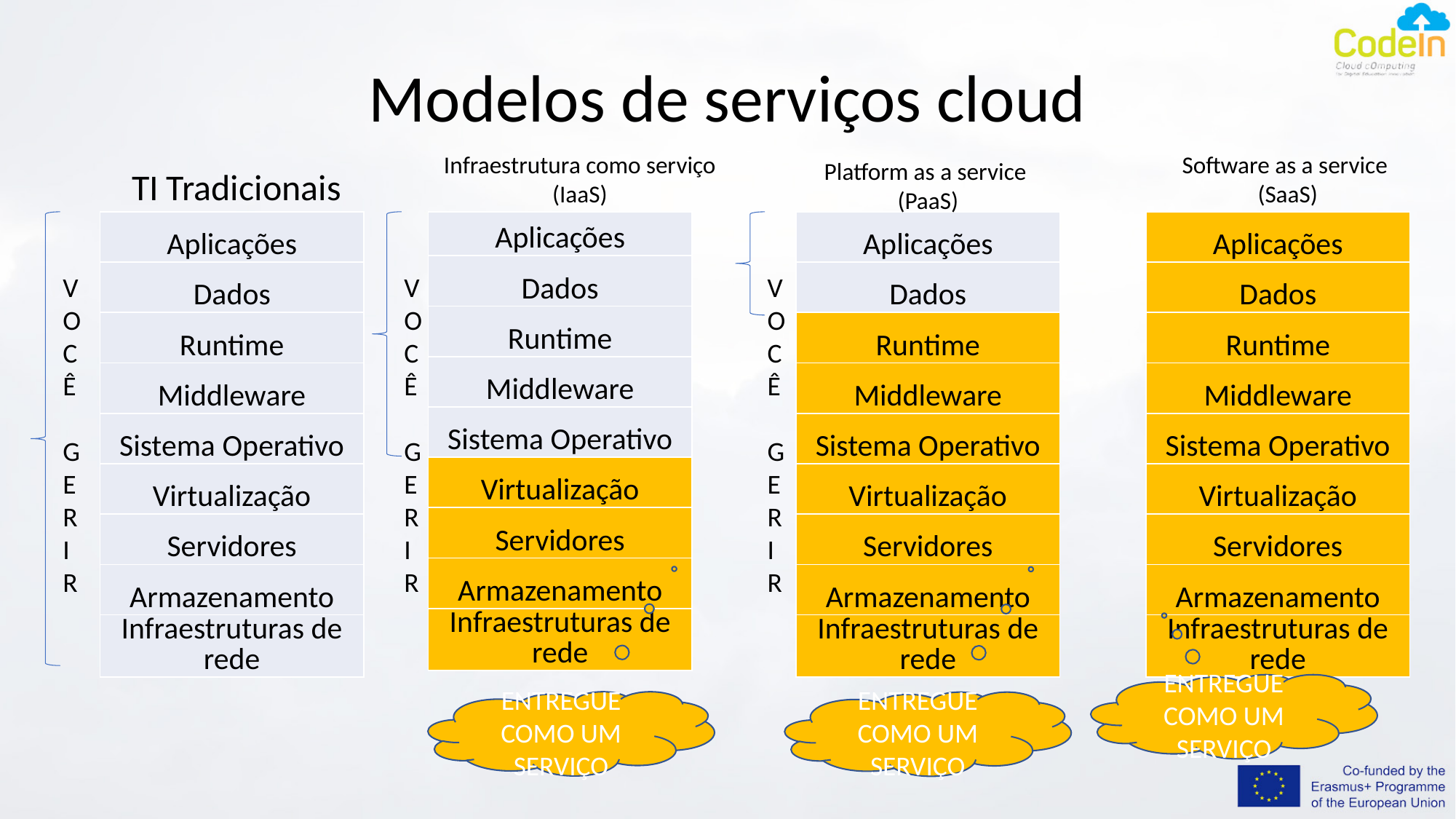

# Modelos de serviços cloud
Infraestrutura como serviço (IaaS)
Software as a service
(SaaS)
Platform as a service
(PaaS)
TI Tradicionais

| Aplicações |
| --- |
| Dados |
| Runtime |
| Middleware |
| Sistema Operativo |
| Virtualização |
| Servidores |
| Armazenamento |
| Infraestruturas de rede |
| Aplicações |
| --- |
| Dados |
| Runtime |
| Middleware |
| Sistema Operativo |
| Virtualização |
| Servidores |
| Armazenamento |
| Infraestruturas de rede |
| Aplicações |
| --- |
| Dados |
| Runtime |
| Middleware |
| Sistema Operativo |
| Virtualização |
| Servidores |
| Armazenamento |
| Infraestruturas de rede |
| Aplicações |
| --- |
| Dados |
| Runtime |
| Middleware |
| Sistema Operativo |
| Virtualização |
| Servidores |
| Armazenamento |
| Infraestruturas de rede |

VOCÊ

GERIR
VOCÊ

GERIR
VOCÊ

GERIR
ENTREGUE COMO UM SERVIÇO
ENTREGUE COMO UM SERVIÇO
ENTREGUE COMO UM SERVIÇO